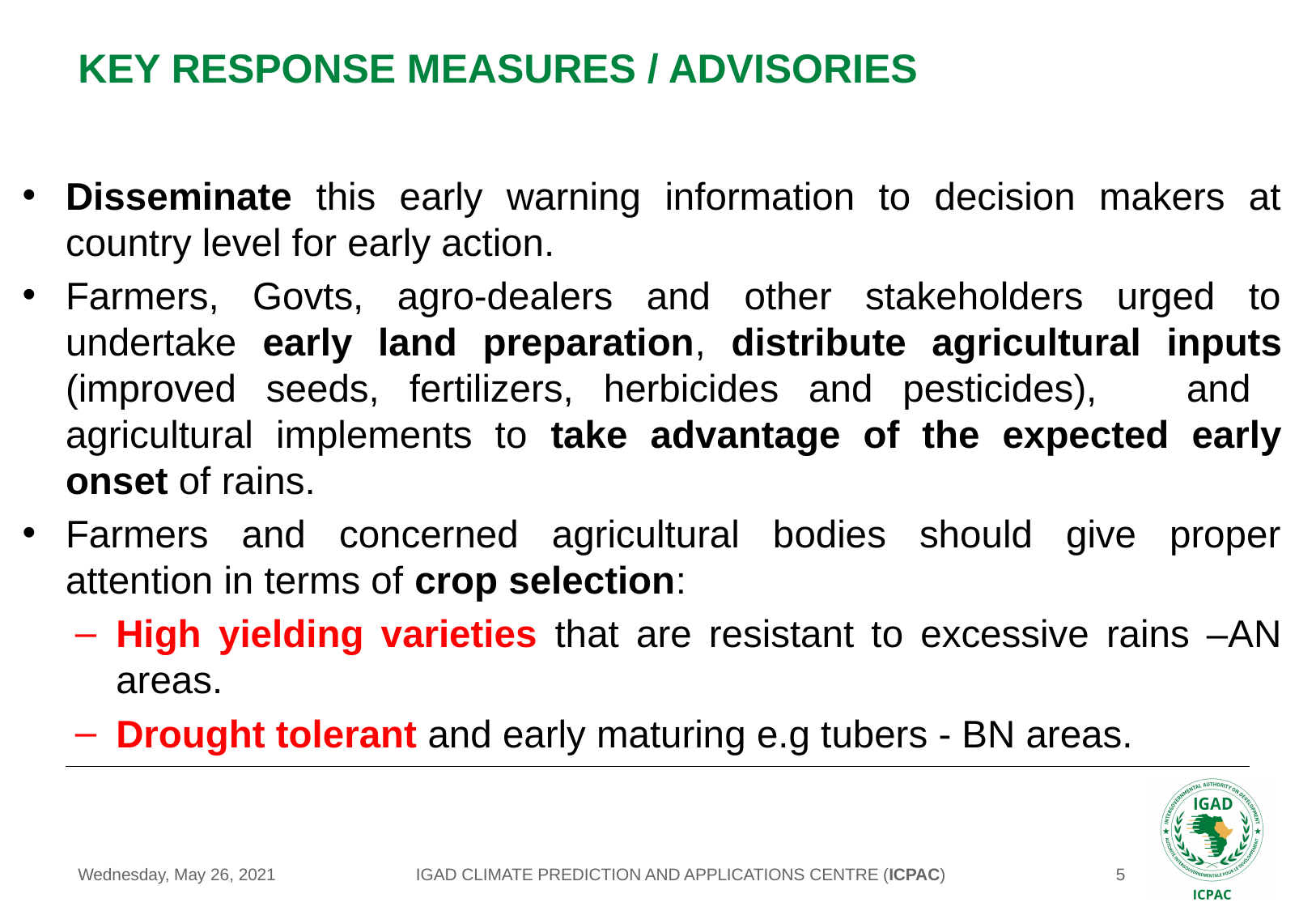

# KEY RESPONSE MEASURES / ADVISORIES
Disseminate this early warning information to decision makers at country level for early action.
Farmers, Govts, agro-dealers and other stakeholders urged to undertake early land preparation, distribute agricultural inputs (improved seeds, fertilizers, herbicides and pesticides),   and  agricultural implements to take advantage of the expected early onset of rains.
Farmers and concerned agricultural bodies should give proper attention in terms of crop selection:
High yielding varieties that are resistant to excessive rains –AN areas.
Drought tolerant and early maturing e.g tubers - BN areas.

IGAD CLIMATE PREDICTION AND APPLICATIONS CENTRE (ICPAC)
Wednesday, May 26, 2021
5